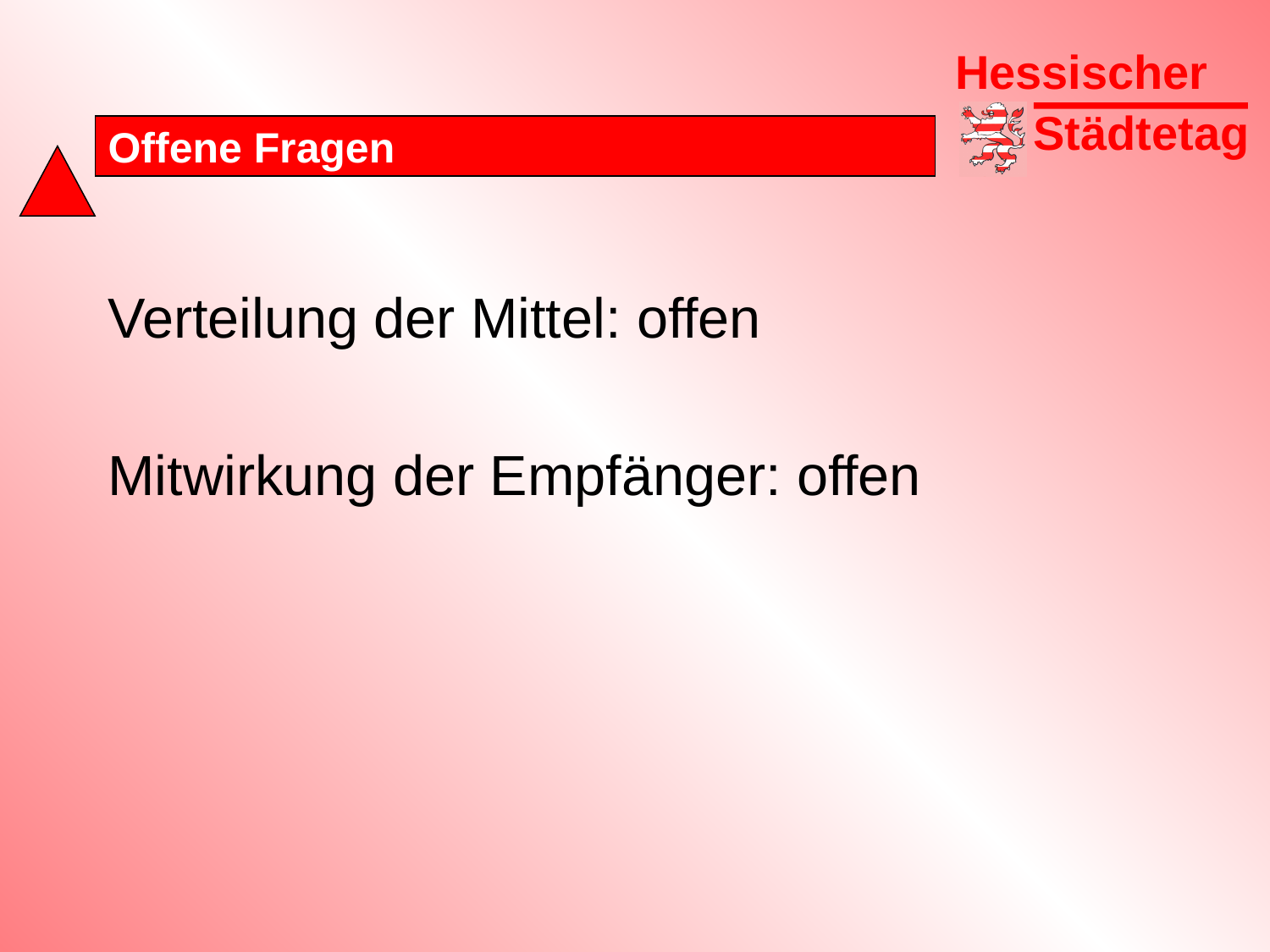

# Offene Fragen
Verteilung der Mittel: offen

Mitwirkung der Empfänger: offen